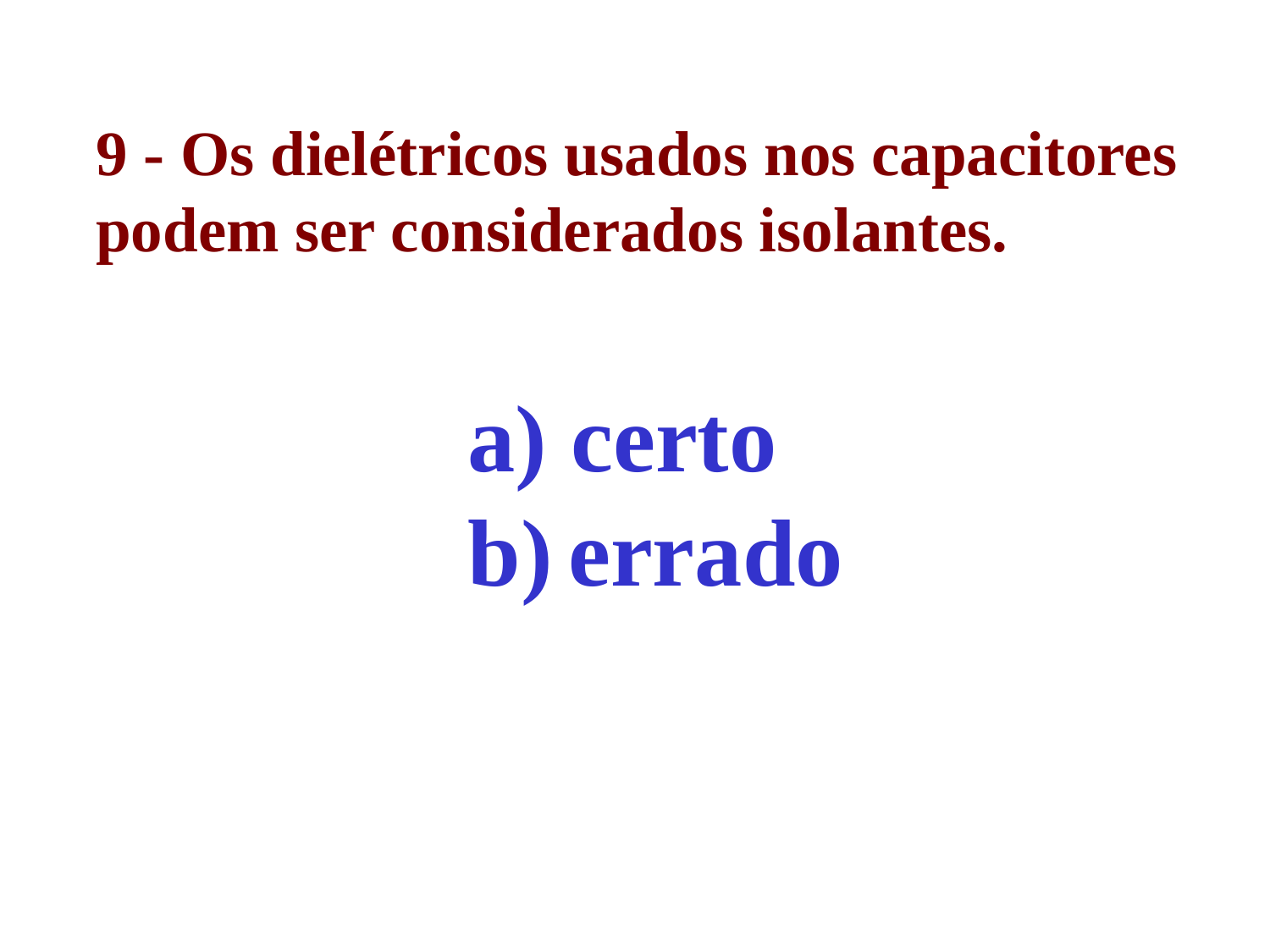

9 - Os dielétricos usados nos capacitores
podem ser considerados isolantes.
a) certo
b) errado